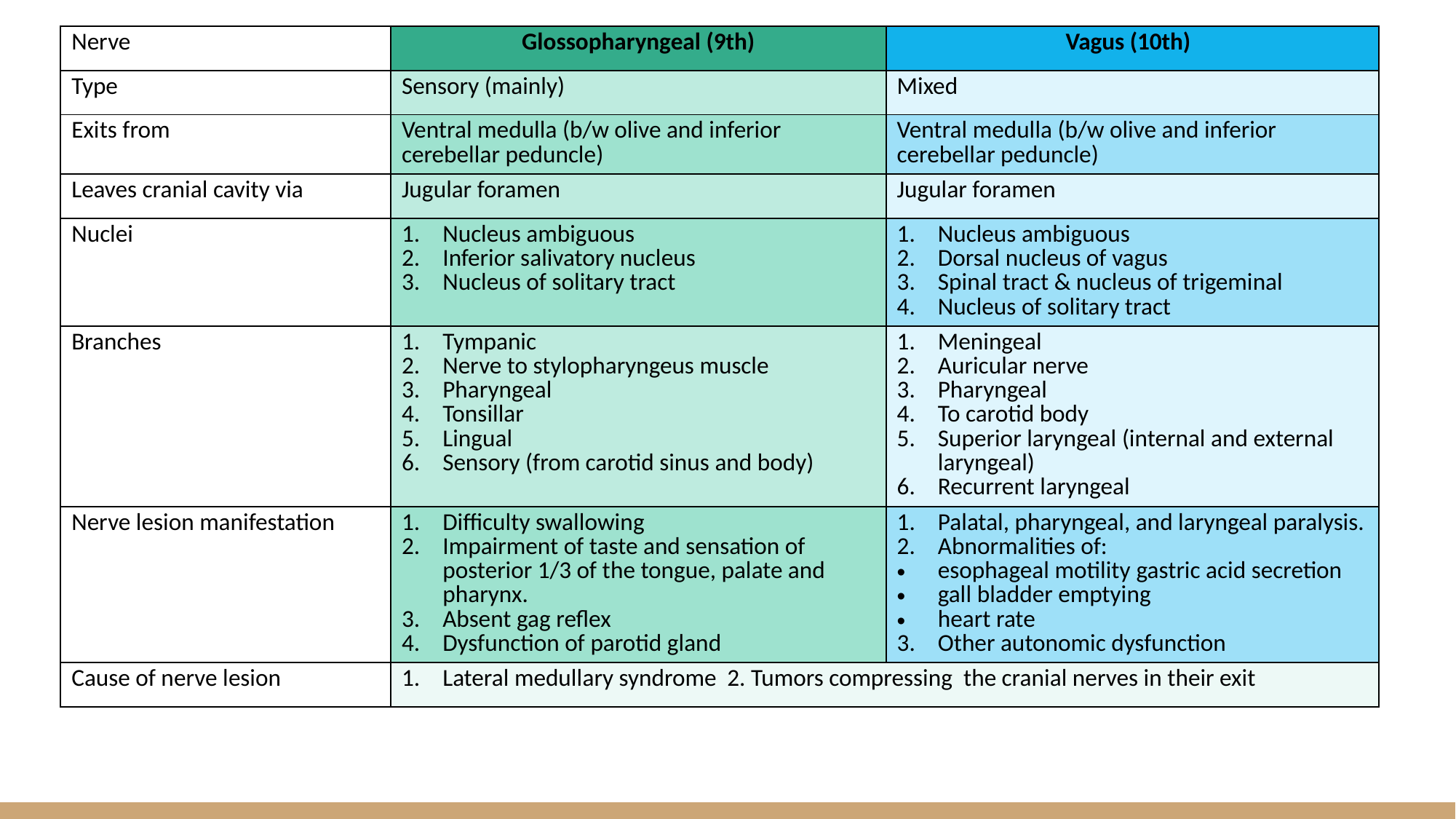

| Nerve | Glossopharyngeal (9th) | Vagus (10th) |
| --- | --- | --- |
| Type | Sensory (mainly) | Mixed |
| Exits from | Ventral medulla (b/w olive and inferior cerebellar peduncle) | Ventral medulla (b/w olive and inferior cerebellar peduncle) |
| Leaves cranial cavity via | Jugular foramen | Jugular foramen |
| Nuclei | Nucleus ambiguous Inferior salivatory nucleus Nucleus of solitary tract | Nucleus ambiguous Dorsal nucleus of vagus Spinal tract & nucleus of trigeminal Nucleus of solitary tract |
| Branches | Tympanic Nerve to stylopharyngeus muscle Pharyngeal Tonsillar Lingual Sensory (from carotid sinus and body) | Meningeal Auricular nerve Pharyngeal To carotid body Superior laryngeal (internal and external laryngeal) Recurrent laryngeal |
| Nerve lesion manifestation | Difficulty swallowing Impairment of taste and sensation of posterior 1/3 of the tongue, palate and pharynx. Absent gag reflex Dysfunction of parotid gland | Palatal, pharyngeal, and laryngeal paralysis. Abnormalities of: esophageal motility gastric acid secretion gall bladder emptying heart rate Other autonomic dysfunction |
| Cause of nerve lesion | Lateral medullary syndrome 2. Tumors compressing the cranial nerves in their exit |  |